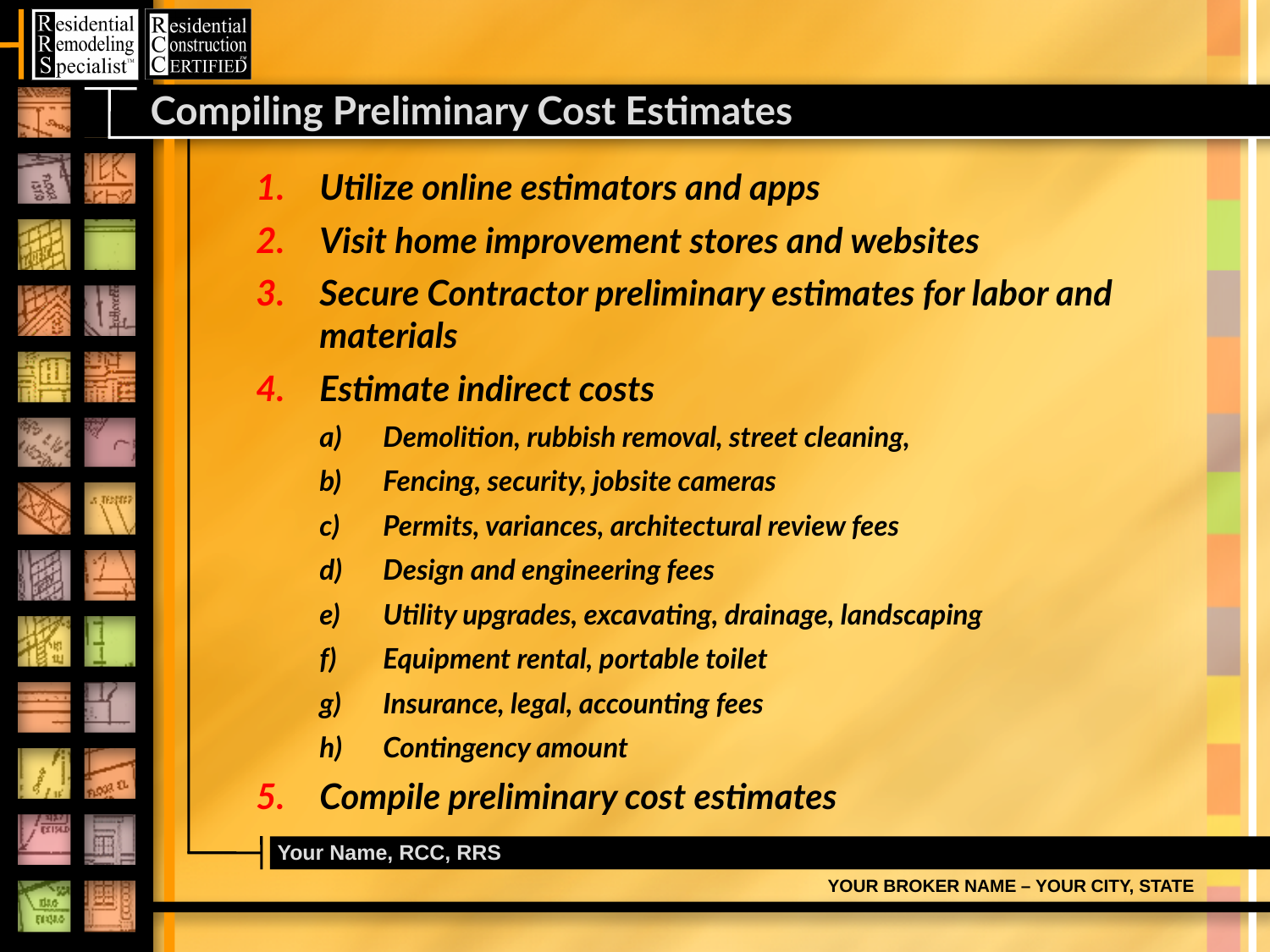

# Compiling Preliminary Cost Estimates
Utilize online estimators and apps
Visit home improvement stores and websites
Secure Contractor preliminary estimates for labor and materials
Estimate indirect costs
Demolition, rubbish removal, street cleaning,
Fencing, security, jobsite cameras
Permits, variances, architectural review fees
Design and engineering fees
Utility upgrades, excavating, drainage, landscaping
Equipment rental, portable toilet
Insurance, legal, accounting fees
Contingency amount
Compile preliminary cost estimates
Your Name, RCC, RRS